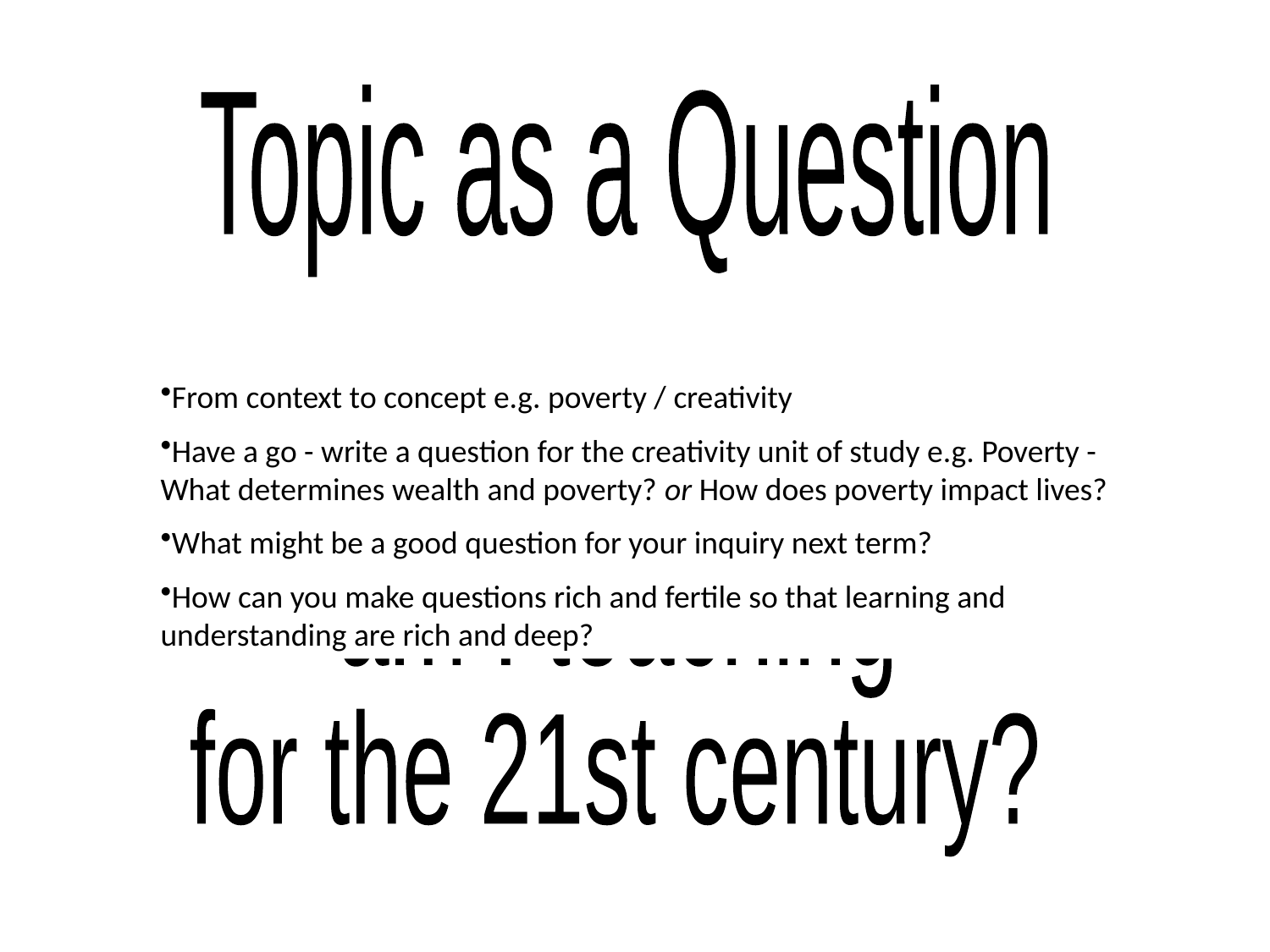

Topic as a Question
From context to concept e.g. poverty / creativity
Have a go - write a question for the creativity unit of study e.g. Poverty - What determines wealth and poverty? or How does poverty impact lives?
What might be a good question for your inquiry next term?
How can you make questions rich and fertile so that learning and understanding are rich and deep?
How well
am I teaching
for the 21st century?